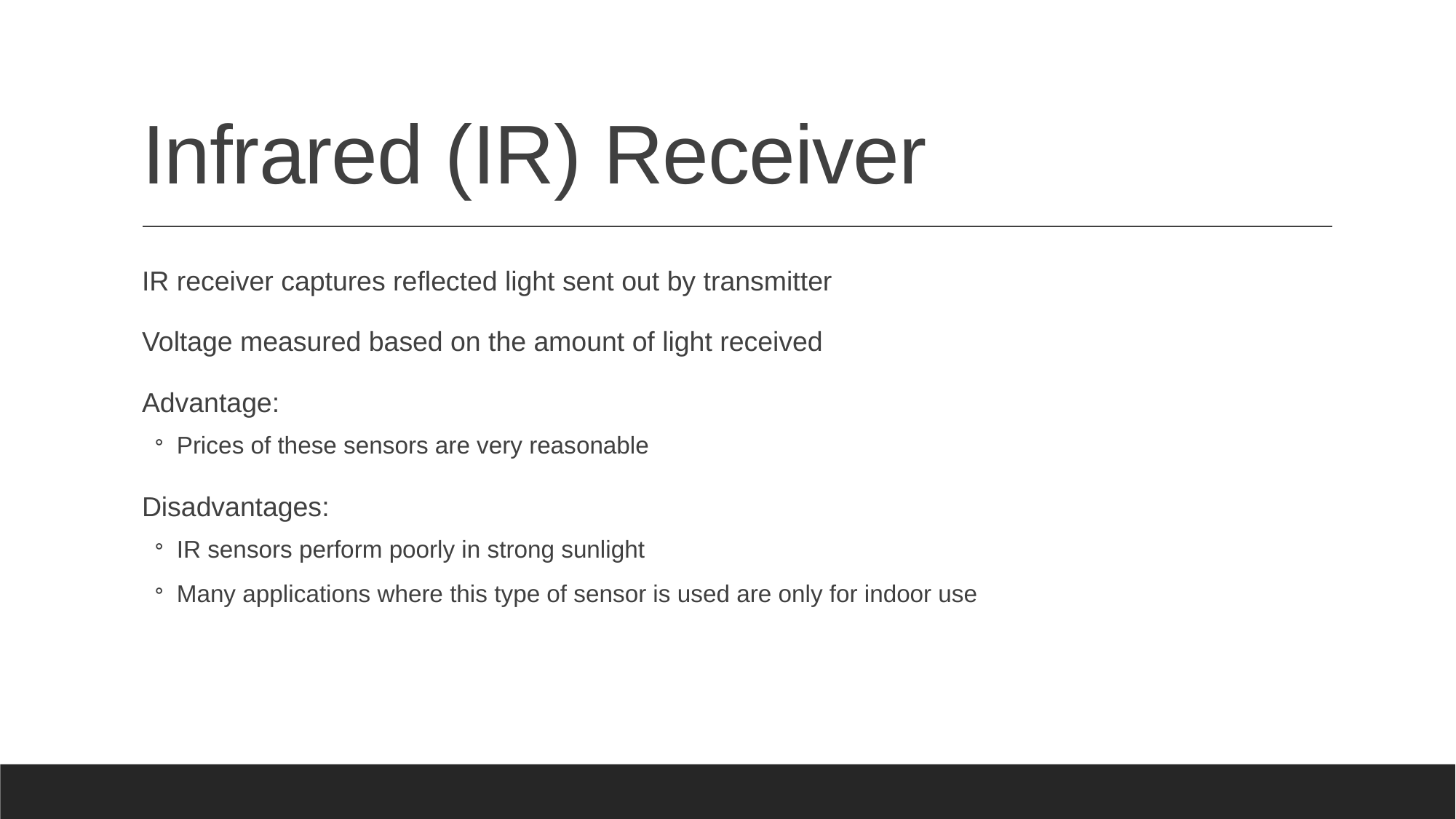

# Infrared (IR) Receiver
IR receiver captures reflected light sent out by transmitter
Voltage measured based on the amount of light received
Advantage:
Prices of these sensors are very reasonable
Disadvantages:
IR sensors perform poorly in strong sunlight
Many applications where this type of sensor is used are only for indoor use